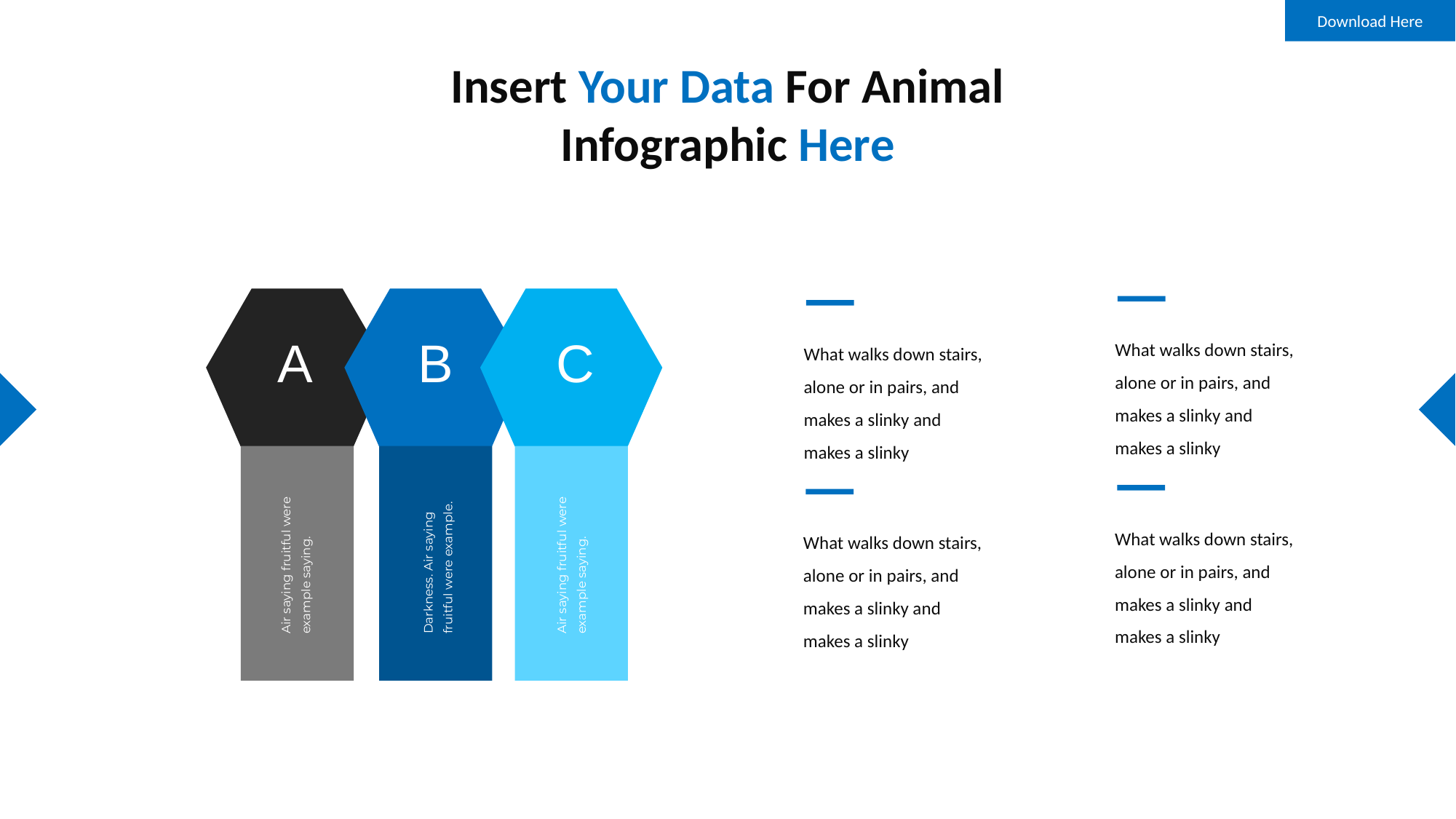

Download Here
Insert Your Data For Animal Infographic Here

A
B
C

Darkness. Air saying fruitful were example.
Air saying fruitful were example saying.
Air saying fruitful were example saying.

What walks down stairs, alone or in pairs, and makes a slinky and makes a slinky
What walks down stairs, alone or in pairs, and makes a slinky and makes a slinky

What walks down stairs, alone or in pairs, and makes a slinky and makes a slinky
What walks down stairs, alone or in pairs, and makes a slinky and makes a slinky